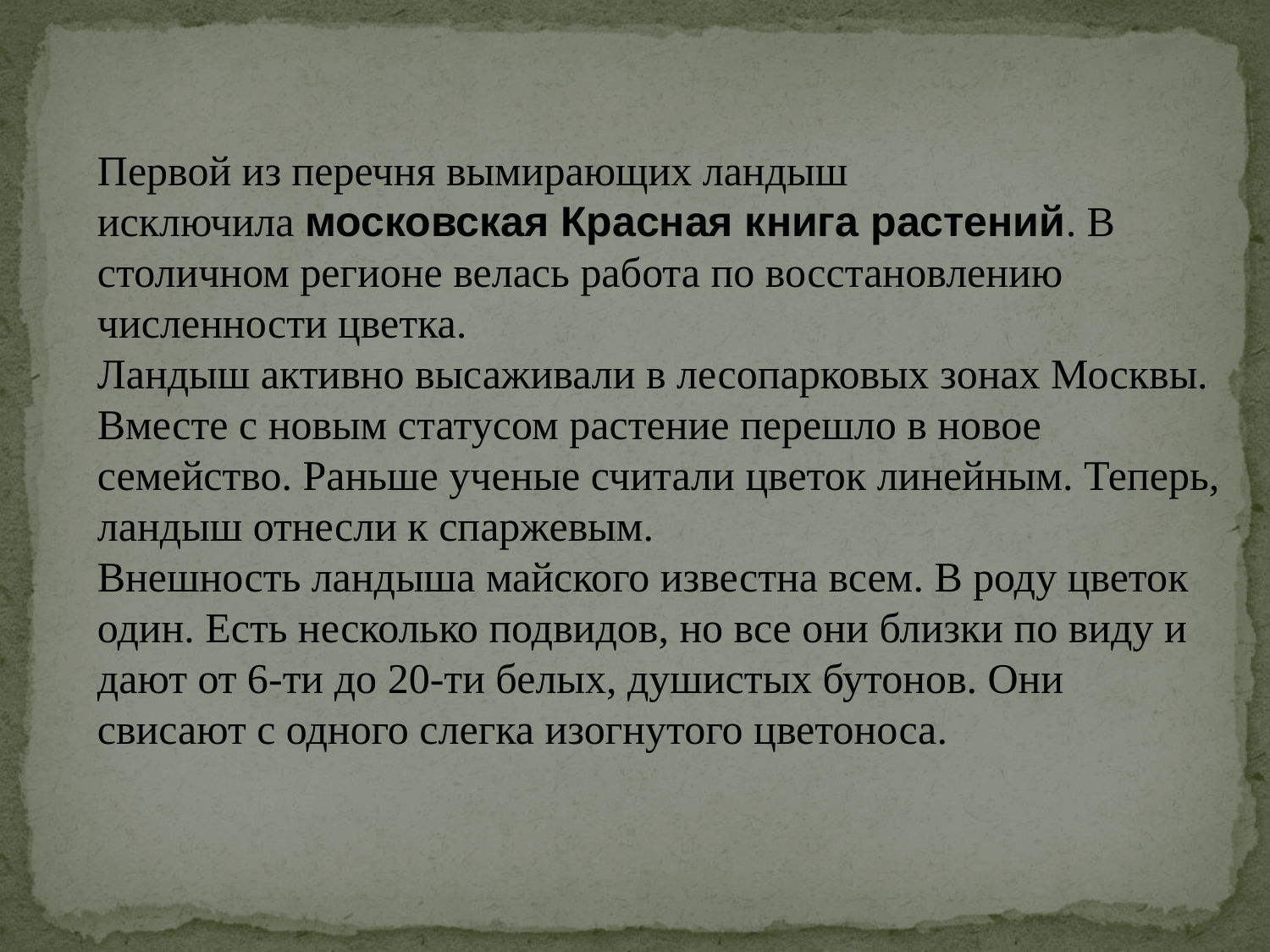

Первой из перечня вымирающих ландыш исключила московская Красная книга растений. В столичном регионе велась работа по восстановлению численности цветка.
Ландыш активно высаживали в лесопарковых зонах Москвы. Вместе с новым статусом растение перешло в новое семейство. Раньше ученые считали цветок линейным. Теперь, ландыш отнесли к спаржевым.
Внешность ландыша майского известна всем. В роду цветок один. Есть несколько подвидов, но все они близки по виду и дают от 6-ти до 20-ти белых, душистых бутонов. Они свисают с одного слегка изогнутого цветоноса.